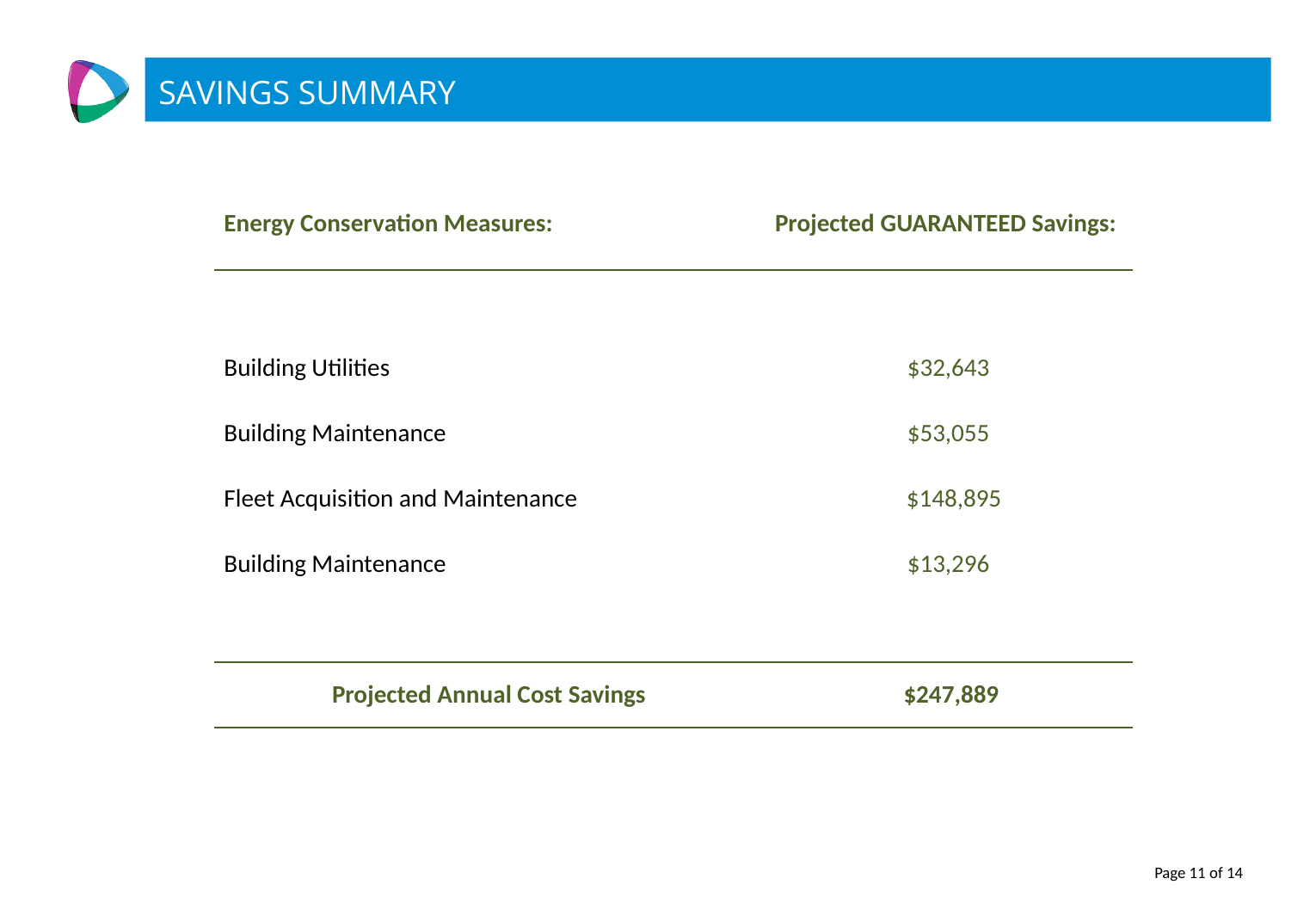

# SAVINGS SUMMARY
| Energy Conservation Measures: | Projected GUARANTEED Savings: |
| --- | --- |
|  |  |
| Building Utilities | $32,643 |
| Building Maintenance | $53,055 |
| Fleet Acquisition and Maintenance | $148,895 |
| Building Maintenance | $13,296 |
|  |  |
| Projected Annual Cost Savings | $247,889 |
|  |  |
Page 11 of 14